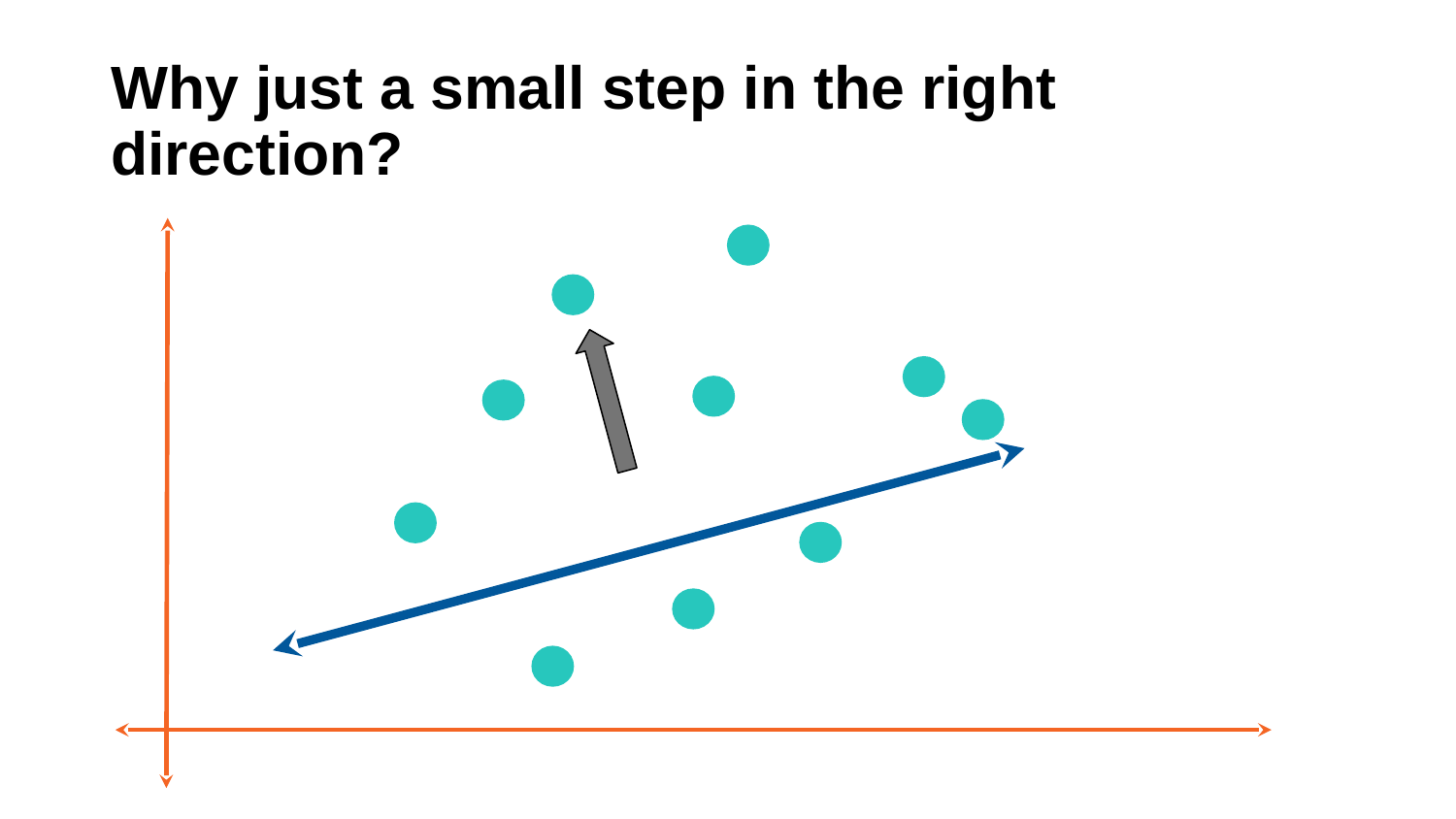

# Why just a small step in the right direction?